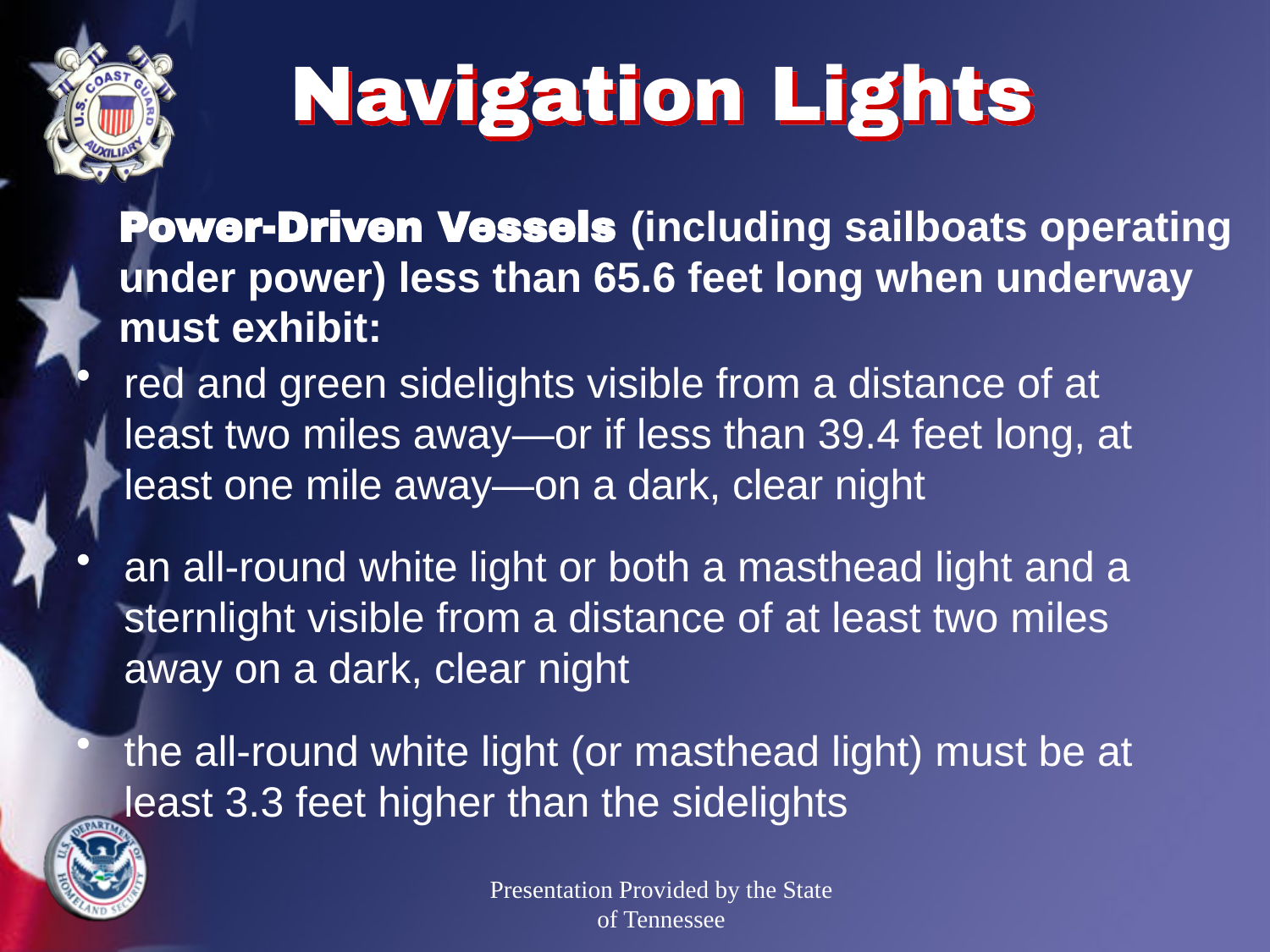

# Navigation Lights
Power-Driven Vessels (including sailboats operating under power) less than 65.6 feet long when underway must exhibit:
red and green sidelights visible from a distance of at least two miles away—or if less than 39.4 feet long, at least one mile away—on a dark, clear night
an all-round white light or both a masthead light and a sternlight visible from a distance of at least two miles away on a dark, clear night
the all-round white light (or masthead light) must be at least 3.3 feet higher than the sidelights
Presentation Provided by the State of Tennessee